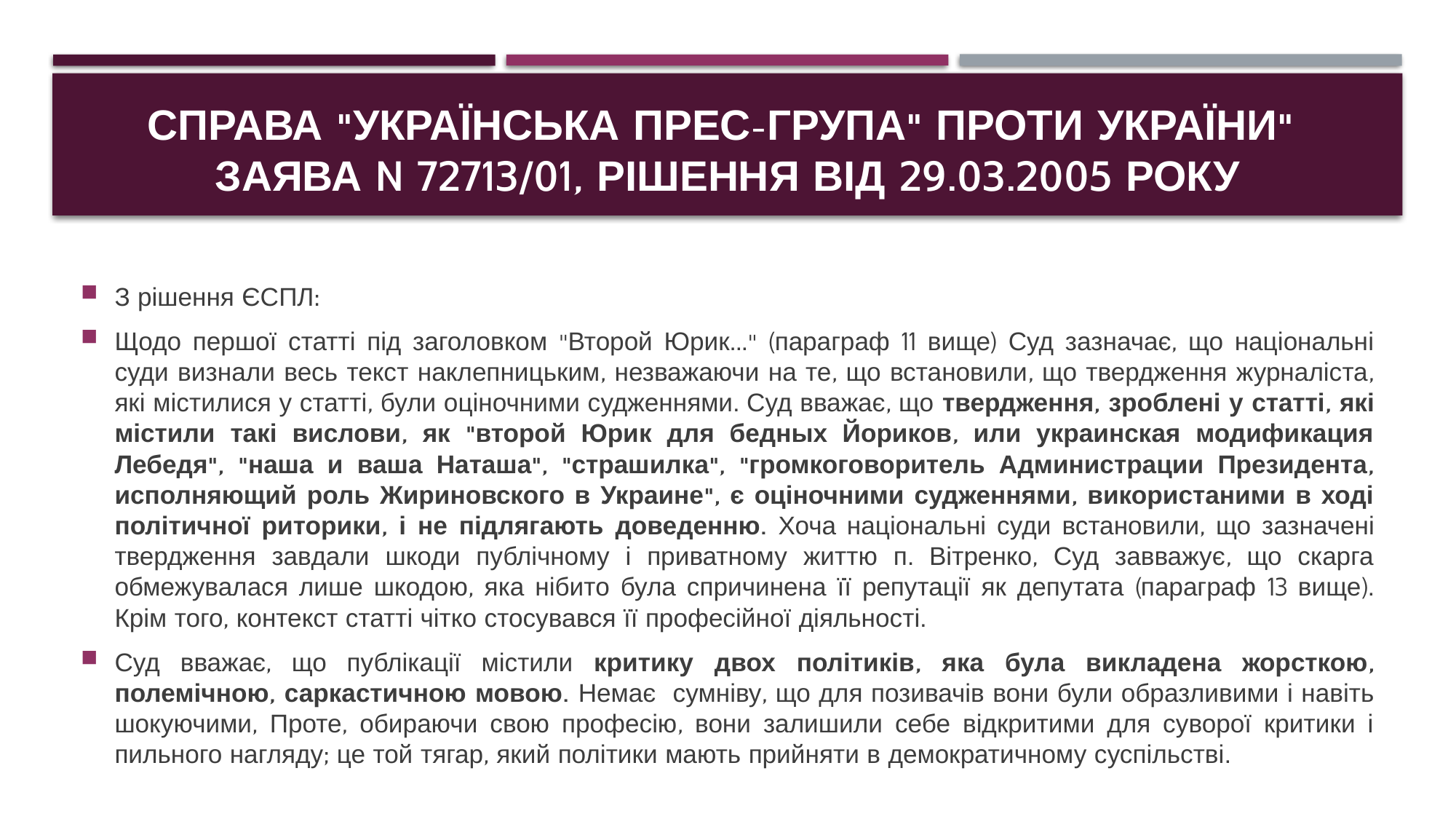

# Справа "Українська Прес-Група" проти України" Заява N 72713/01, рішення від 29.03.2005 року
З рішення ЄСПЛ:
Щодо першої статті під заголовком "Второй Юрик..." (параграф 11 вище) Суд зазначає, що національні суди визнали весь текст наклепницьким, незважаючи на те, що встановили, що твердження журналіста, які містилися у статті, були оціночними судженнями. Суд вважає, що твердження, зроблені у статті, які містили такі вислови, як "второй Юрик для бедных Йориков, или украинская модификация Лебедя", "наша и ваша Наташа", "страшилка", "громкоговоритель Администрации Президента, исполняющий роль Жириновского в Украине", є оціночними судженнями, використаними в ході політичної риторики, і не підлягають доведенню. Хоча національні суди встановили, що зазначені твердження завдали шкоди публічному і приватному життю п. Вітренко, Суд завважує, що скарга обмежувалася лише шкодою, яка нібито була спричинена її репутації як депутата (параграф 13 вище). Крім того, контекст статті чітко стосувався її професійної діяльності.
Суд вважає, що публікації містили критику двох політиків, яка була викладена жорсткою, полемічною, саркастичною мовою. Немає  сумніву, що для позивачів вони були образливими і навіть шокуючими, Проте, обираючи свою професію, вони залишили себе відкритими для суворої критики і пильного нагляду; це той тягар, який політики мають прийняти в демократичному суспільстві.